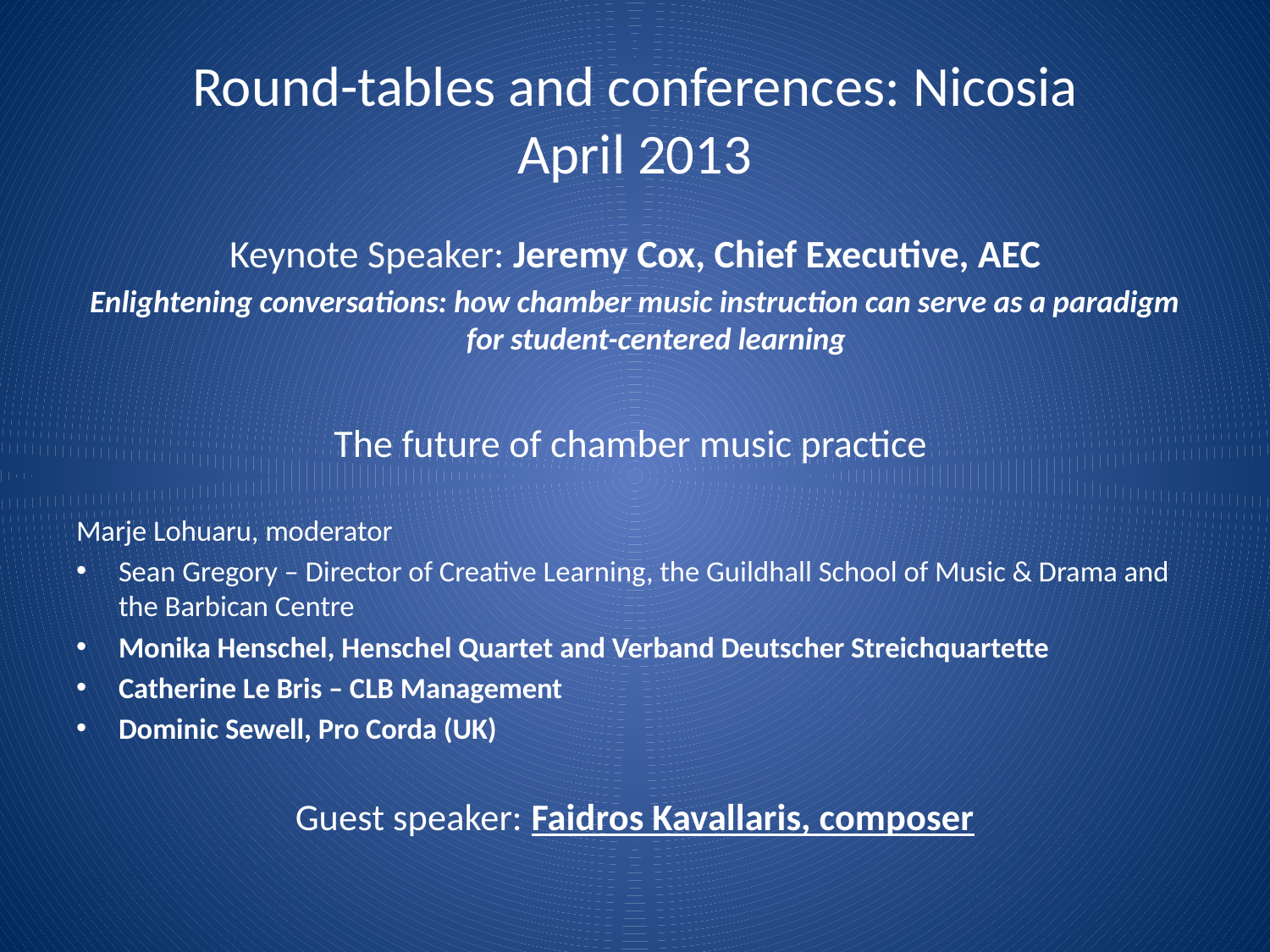

# Round-tables and conferences: Nicosia April 2013
Keynote Speaker: Jeremy Cox, Chief Executive, AEC
Enlightening conversations: how chamber music instruction can serve as a paradigm for student-centered learning

The future of chamber music practice

Marje Lohuaru, moderator
Sean Gregory – Director of Creative Learning, the Guildhall School of Music & Drama and the Barbican Centre
Monika Henschel, Henschel Quartet and Verband Deutscher Streichquartette
Catherine Le Bris – CLB Management
Dominic Sewell, Pro Corda (UK)

Guest speaker: Faidros Kavallaris, composer